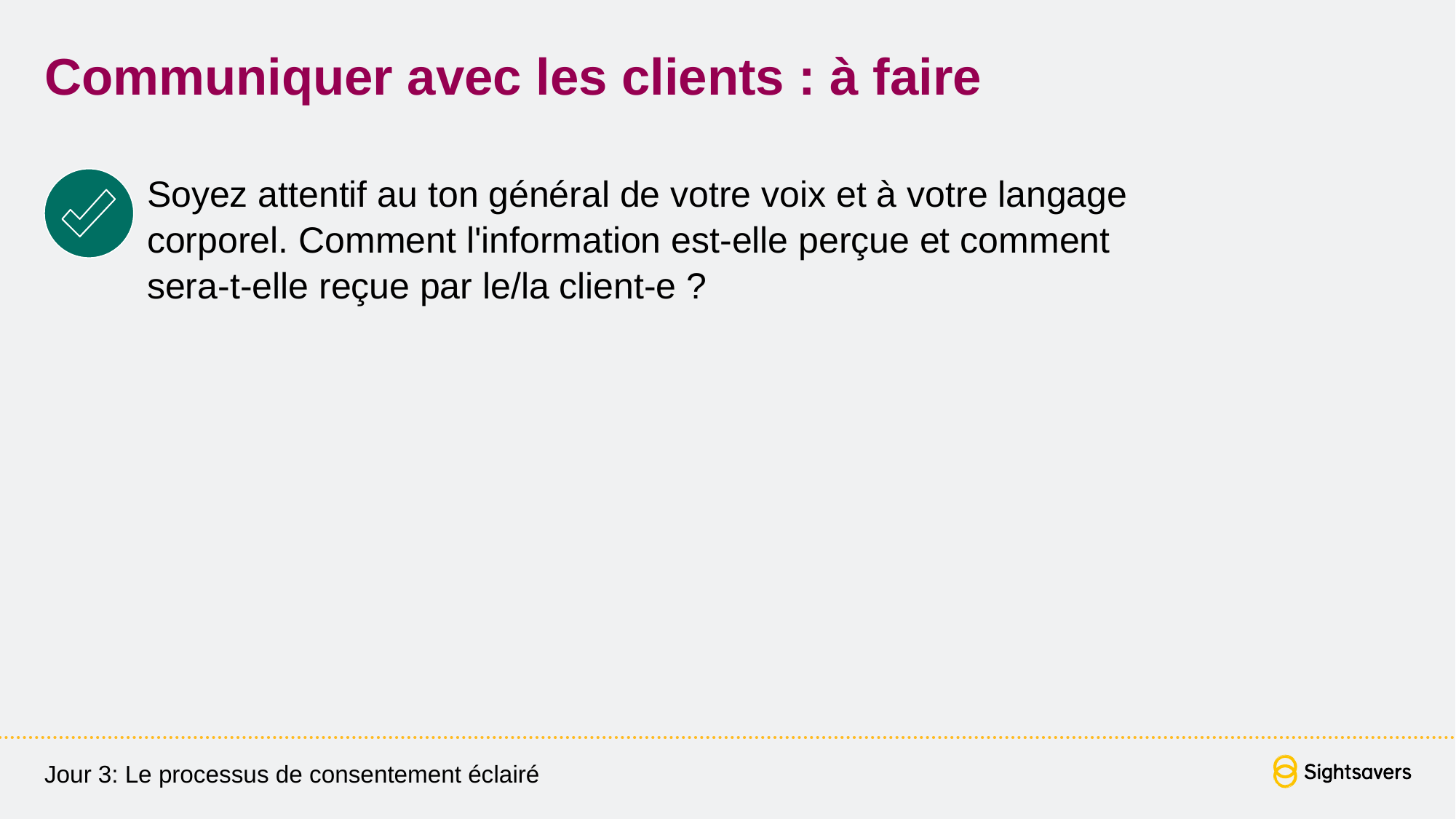

# Communiquer avec les clients : à faire

Soyez attentif au ton général de votre voix et à votre langage
corporel. Comment l'information est-elle perçue et comment
sera-t-elle reçue par le/la client-e ?
Jour 3: Le processus de consentement éclairé